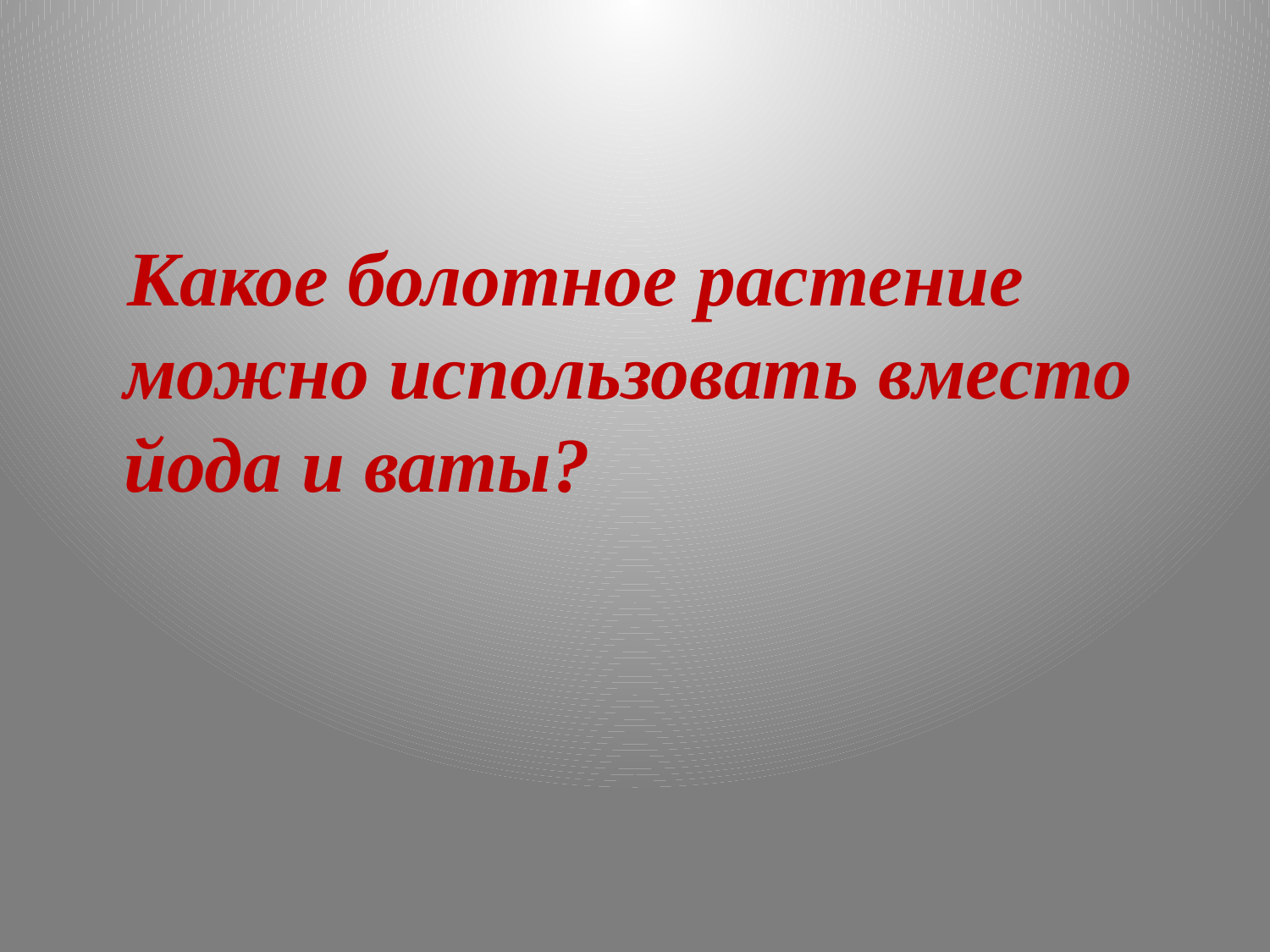

#
    Какое болотное растение можно использовать вместо йода и ваты?